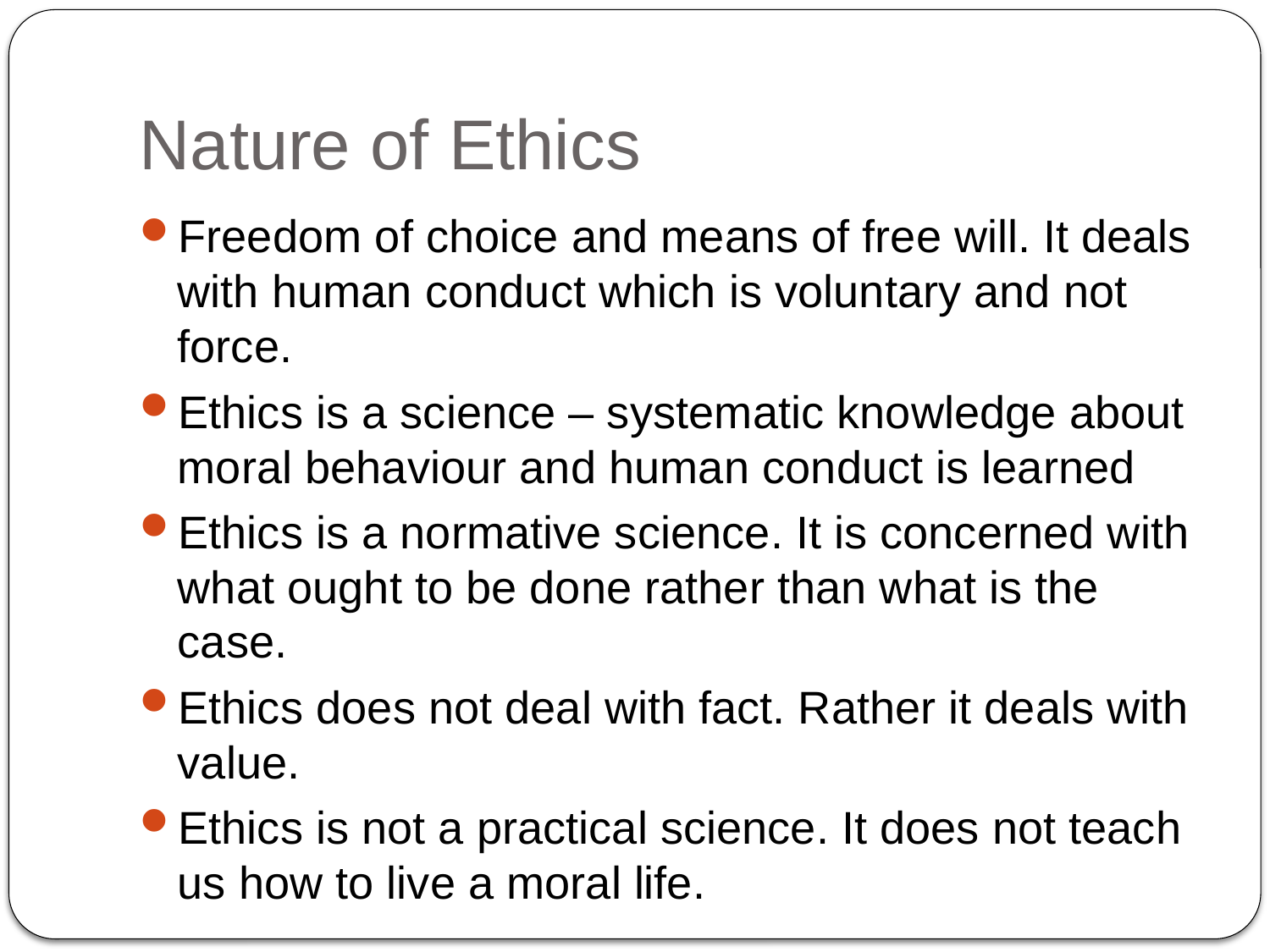

# Nature of Ethics
Freedom of choice and means of free will. It deals with human conduct which is voluntary and not force.
Ethics is a science – systematic knowledge about moral behaviour and human conduct is learned
Ethics is a normative science. It is concerned with what ought to be done rather than what is the case.
Ethics does not deal with fact. Rather it deals with value.
Ethics is not a practical science. It does not teach us how to live a moral life.